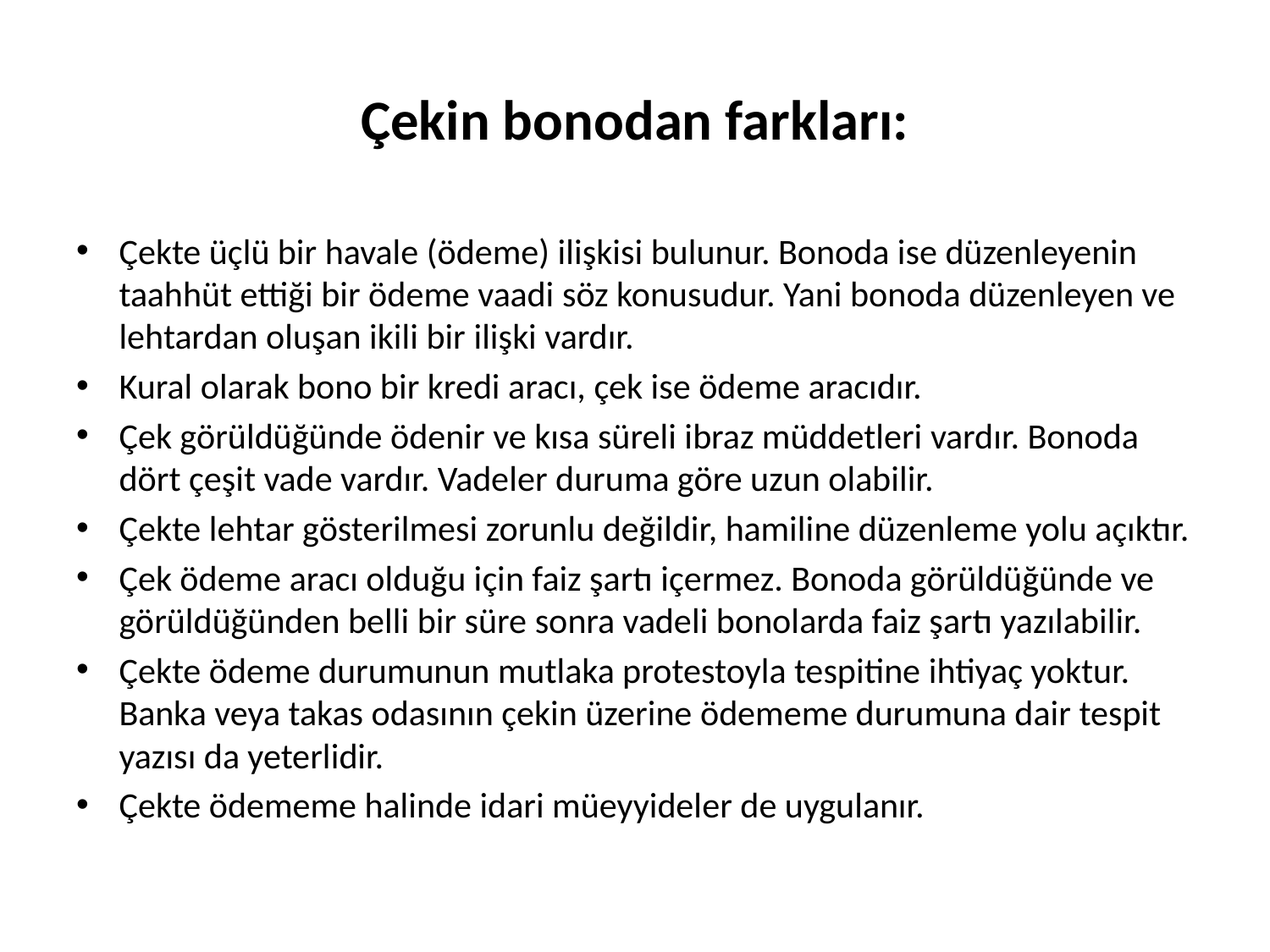

# Çekin bonodan farkları:
Çekte üçlü bir havale (ödeme) ilişkisi bulunur. Bonoda ise düzenleyenin taahhüt ettiği bir ödeme vaadi söz konusudur. Yani bonoda düzenleyen ve lehtardan oluşan ikili bir ilişki vardır.
Kural olarak bono bir kredi aracı, çek ise ödeme aracıdır.
Çek görüldüğünde ödenir ve kısa süreli ibraz müddetleri vardır. Bonoda dört çeşit vade vardır. Vadeler duruma göre uzun olabilir.
Çekte lehtar gösterilmesi zorunlu değildir, hamiline düzenleme yolu açıktır.
Çek ödeme aracı olduğu için faiz şartı içermez. Bonoda görüldüğünde ve görüldüğünden belli bir süre sonra vadeli bonolarda faiz şartı yazılabilir.
Çekte ödeme durumunun mutlaka protestoyla tespitine ihtiyaç yoktur. Banka veya takas odasının çekin üzerine ödememe durumuna dair tespit yazısı da yeterlidir.
Çekte ödememe halinde idari müeyyideler de uygulanır.